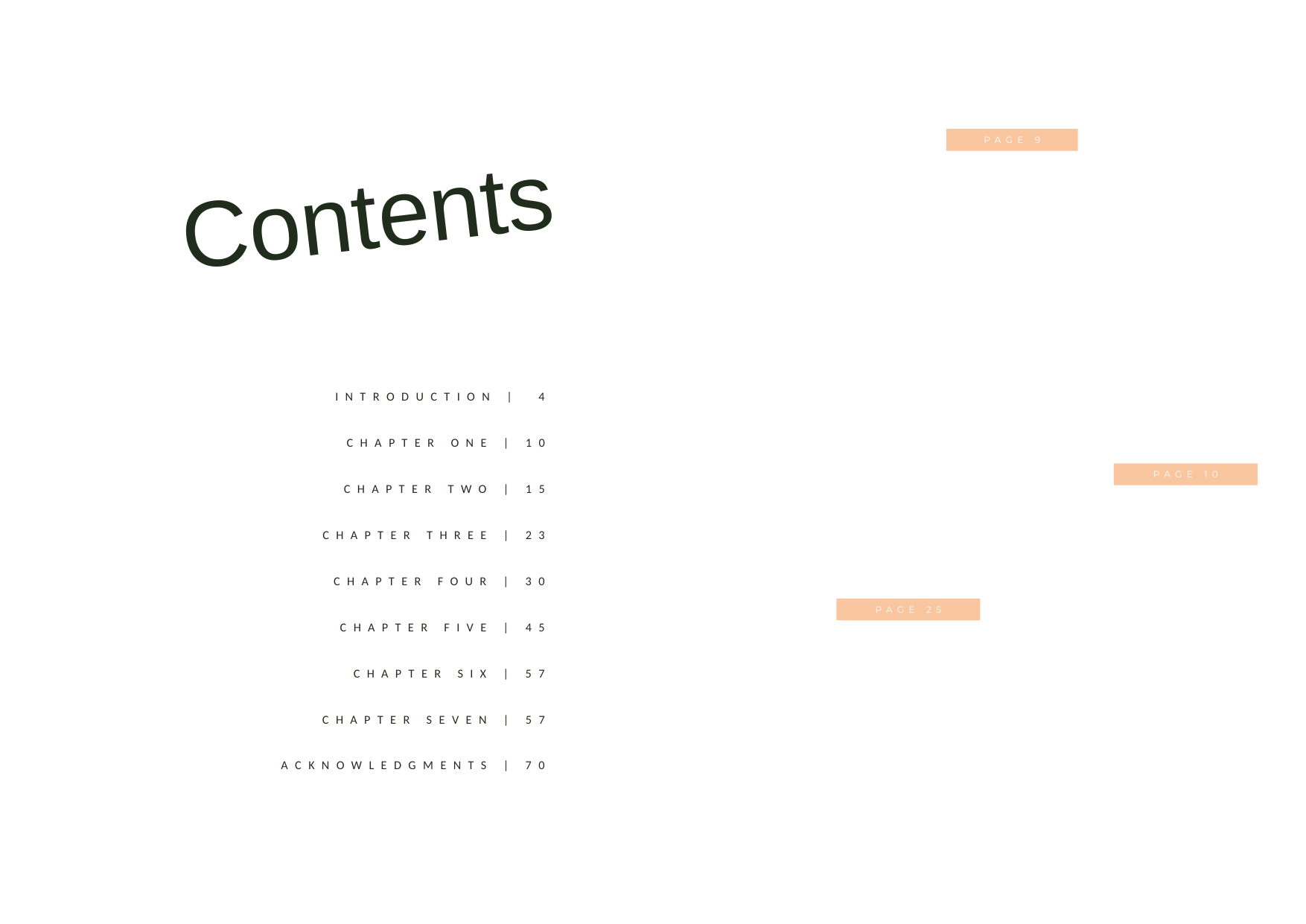

PAGE 9
Contents

INTRODUCTION |  4
CHAPTER ONE | 10
CHAPTER TWO | 15
CHAPTER THREE | 23
CHAPTER FOUR | 30
CHAPTER FIVE | 45
CHAPTER SIX | 57
CHAPTER SEVEN | 57
ACKNOWLEDGMENTS | 70

PAGE 10
PAGE 25